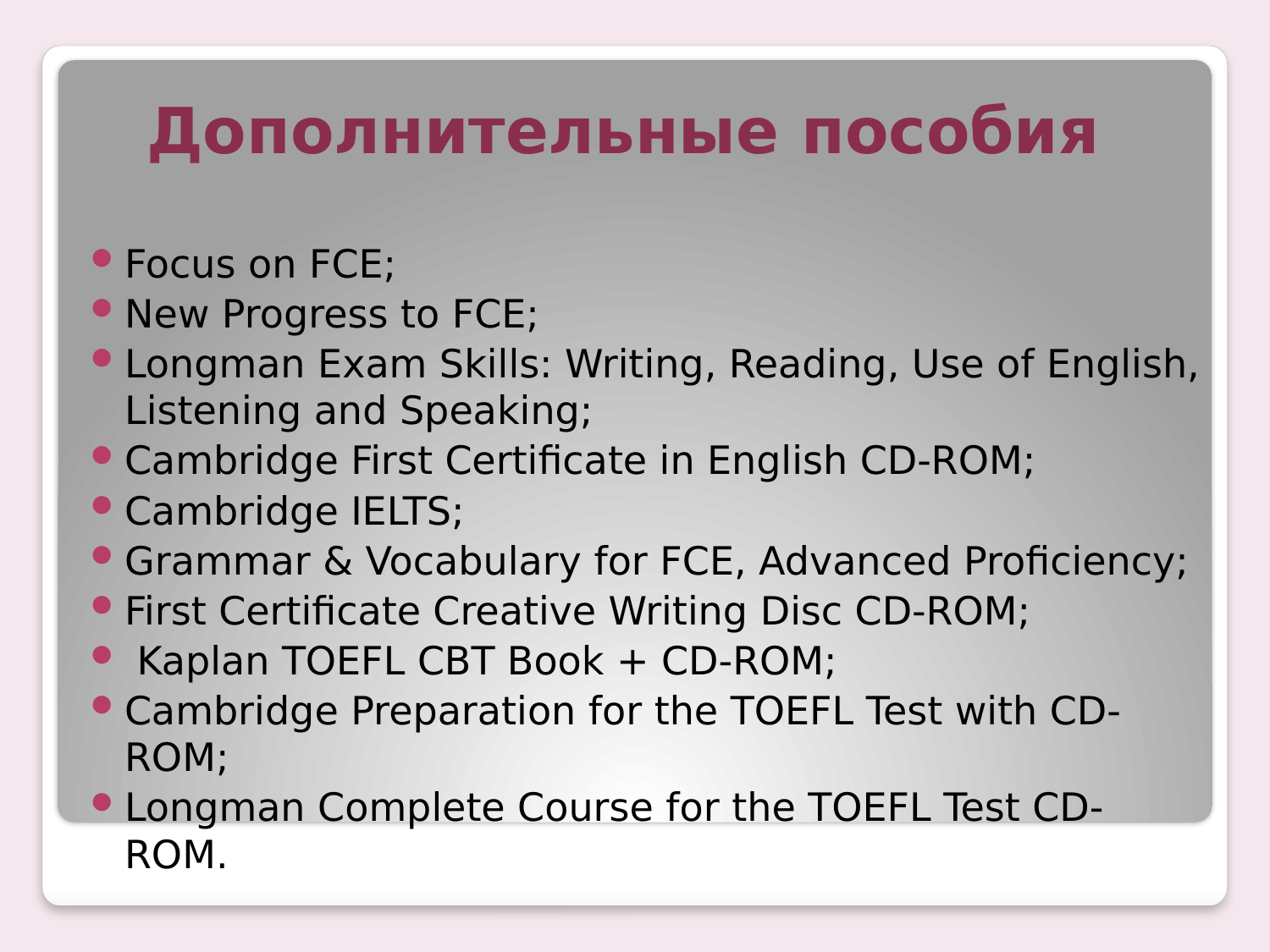

# Дополнительные пособия
Focus on FCE;
New Progress to FCE;
Longman Exam Skills: Writing, Reading, Use of English, Listening and Speaking;
Cambridge First Certificate in English CD-ROM;
Cambridge IELTS;
Grammar & Vocabulary for FCE, Advanced Proficiency;
First Certificate Creative Writing Disc CD-ROM;
 Kaplan TOEFL CBT Book + CD-ROM;
Cambridge Preparation for the TOEFL Test with CD- ROM;
Longman Complete Course for the TOEFL Test CD-ROM.